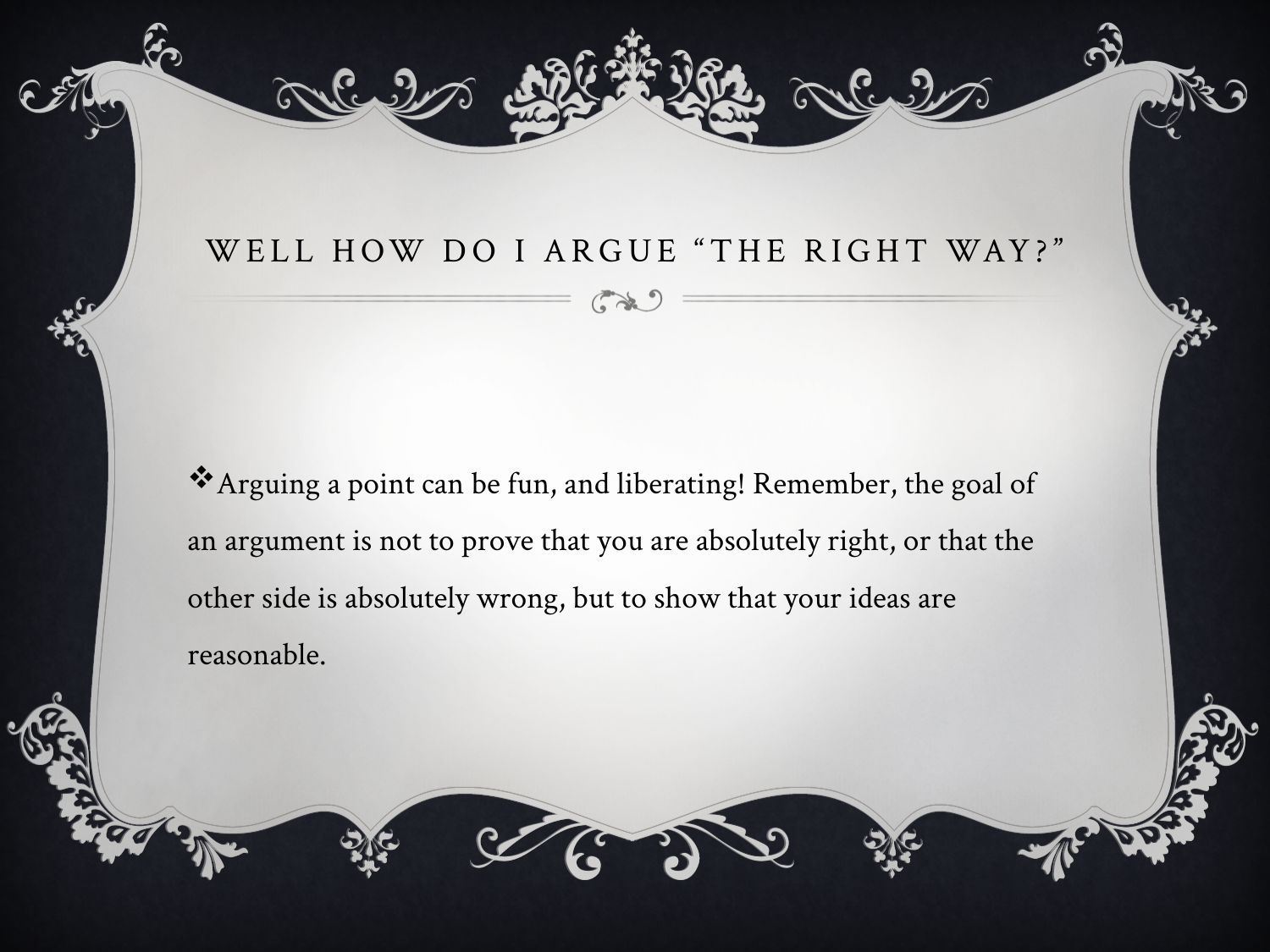

# Well how do I argue “the right way?”
Arguing a point can be fun, and liberating! Remember, the goal of an argument is not to prove that you are absolutely right, or that the other side is absolutely wrong, but to show that your ideas are reasonable.